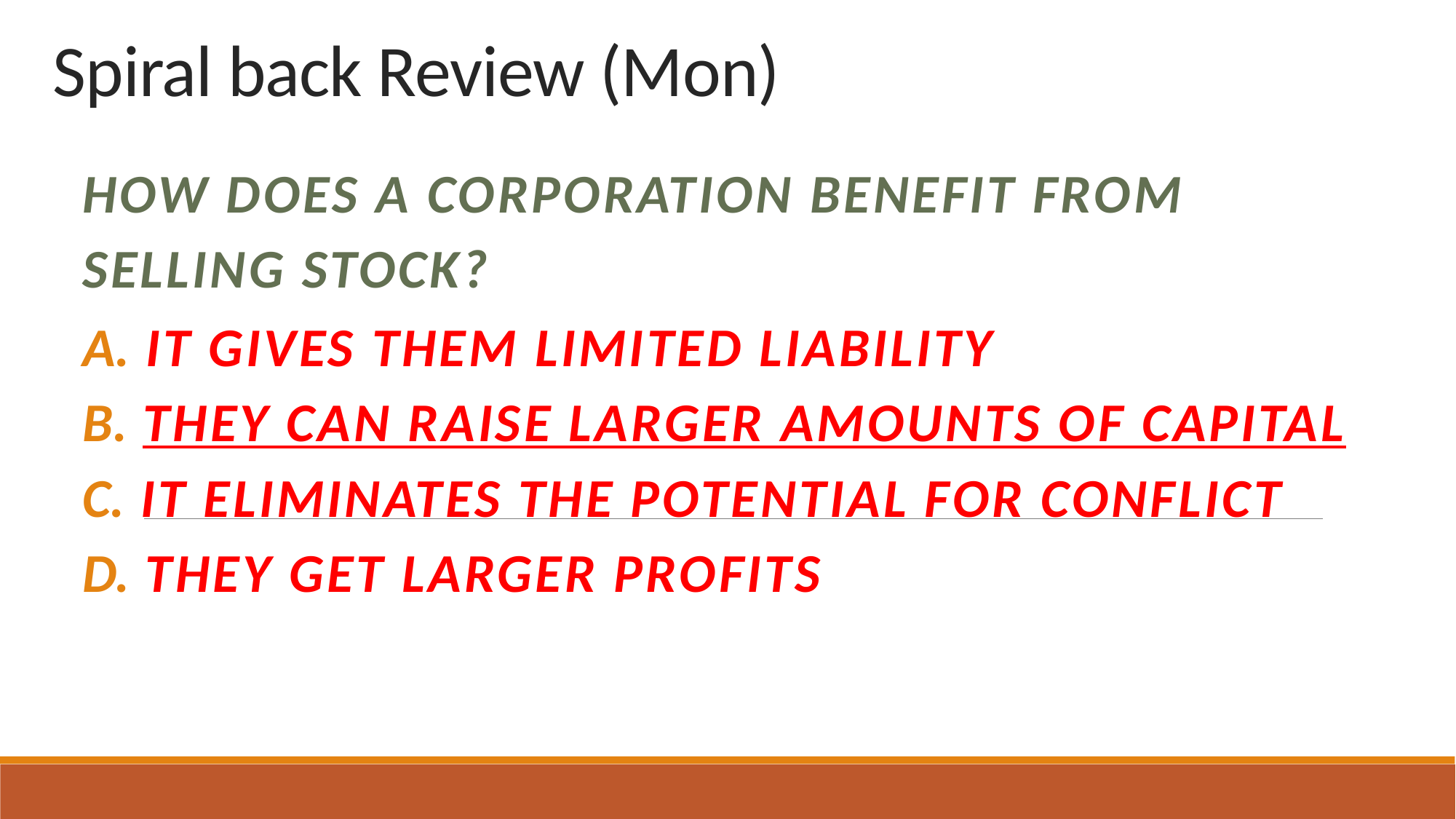

# Spiral back Review (Mon)
How does a corporation benefit from selling stock?
 it gives them limited liability
 they can raise larger amounts of capital
 it eliminates the potential for conflict
 they get larger profits